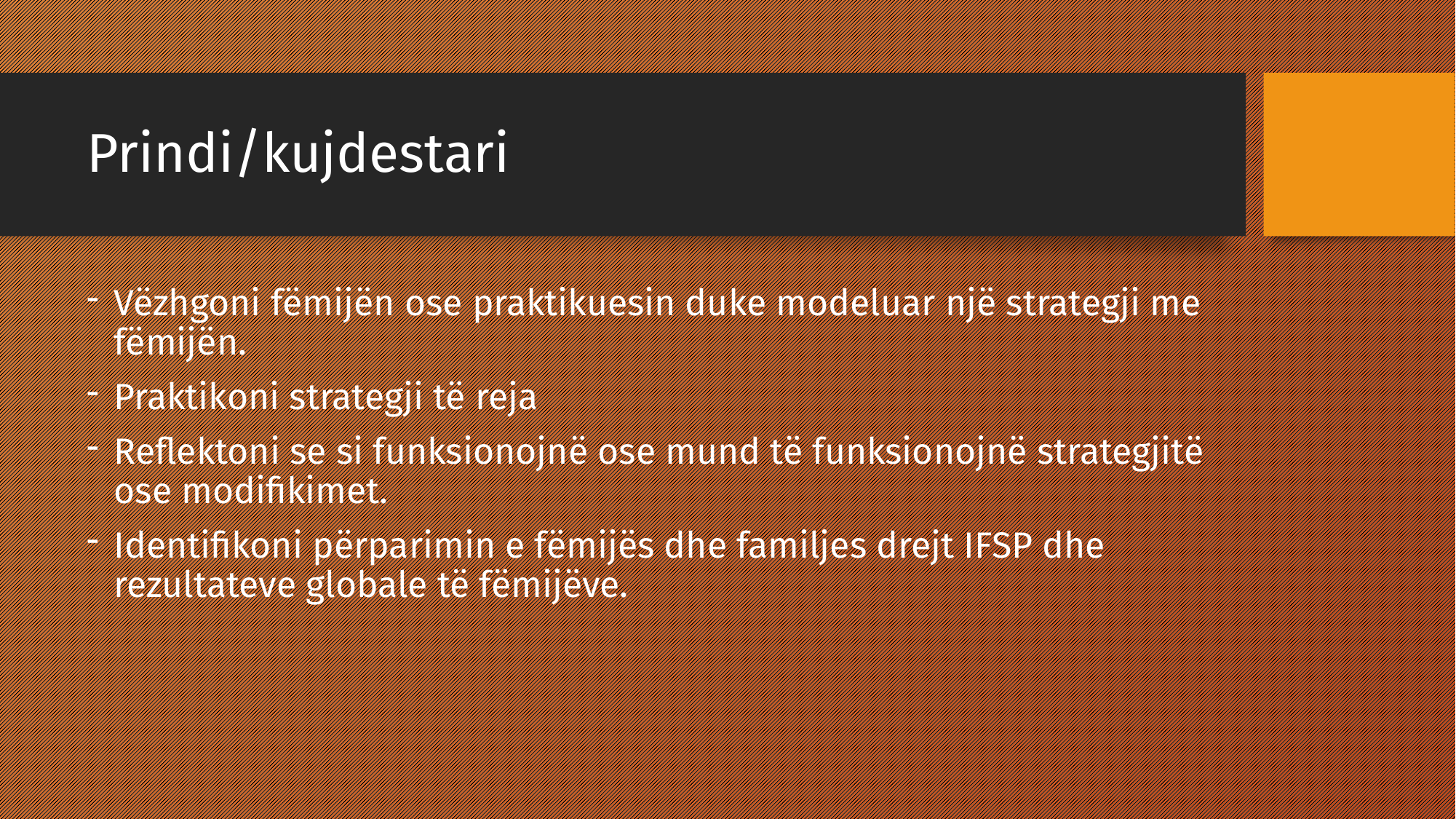

# Prindi/kujdestari
Vëzhgoni fëmijën ose praktikuesin duke modeluar një strategji me fëmijën.
Praktikoni strategji të reja
Reflektoni se si funksionojnë ose mund të funksionojnë strategjitë ose modifikimet.
Identifikoni përparimin e fëmijës dhe familjes drejt IFSP dhe rezultateve globale të fëmijëve.